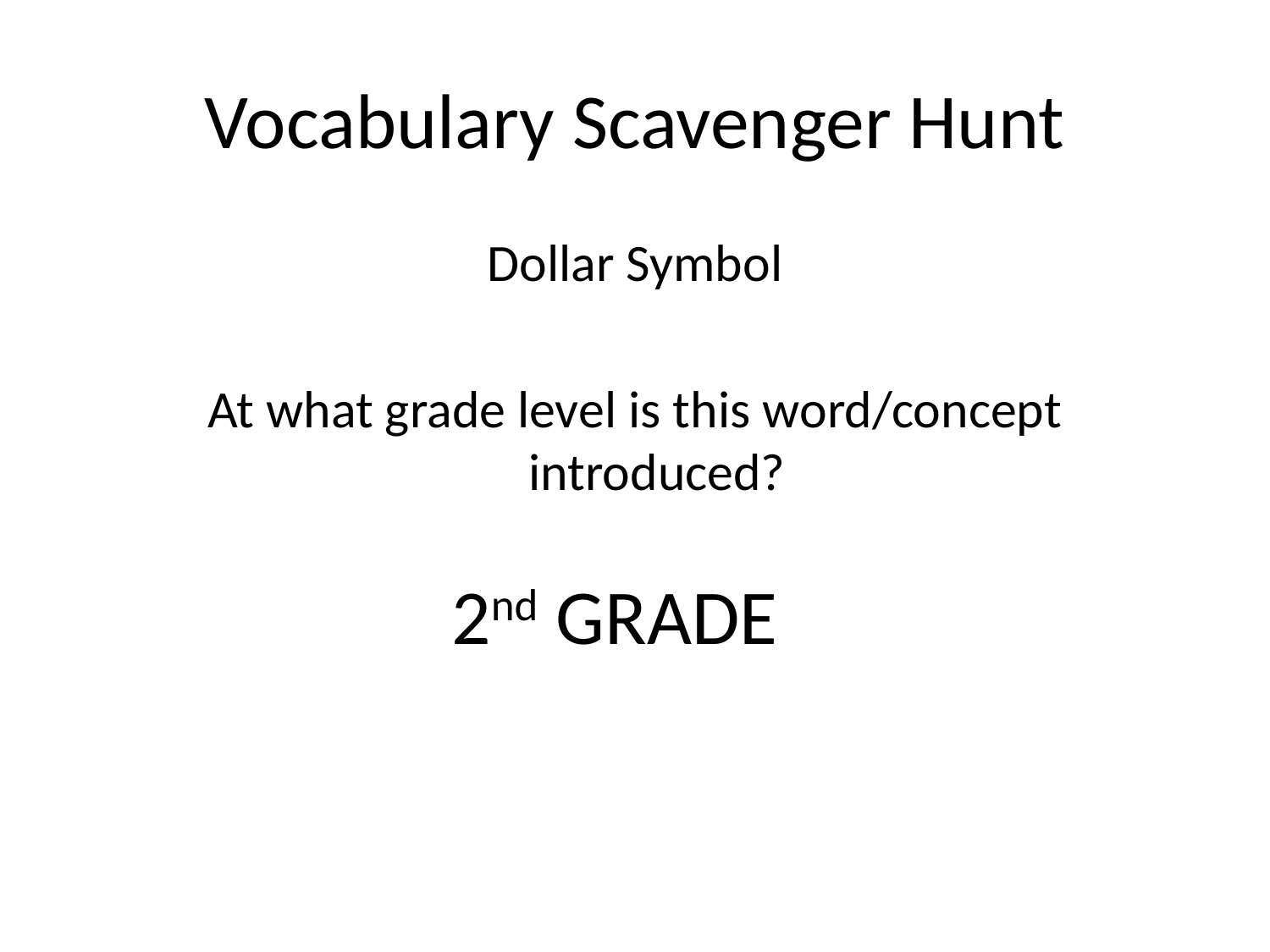

# Vocabulary Scavenger Hunt
Dollar Symbol

At what grade level is this word/concept introduced?

2nd GRADE